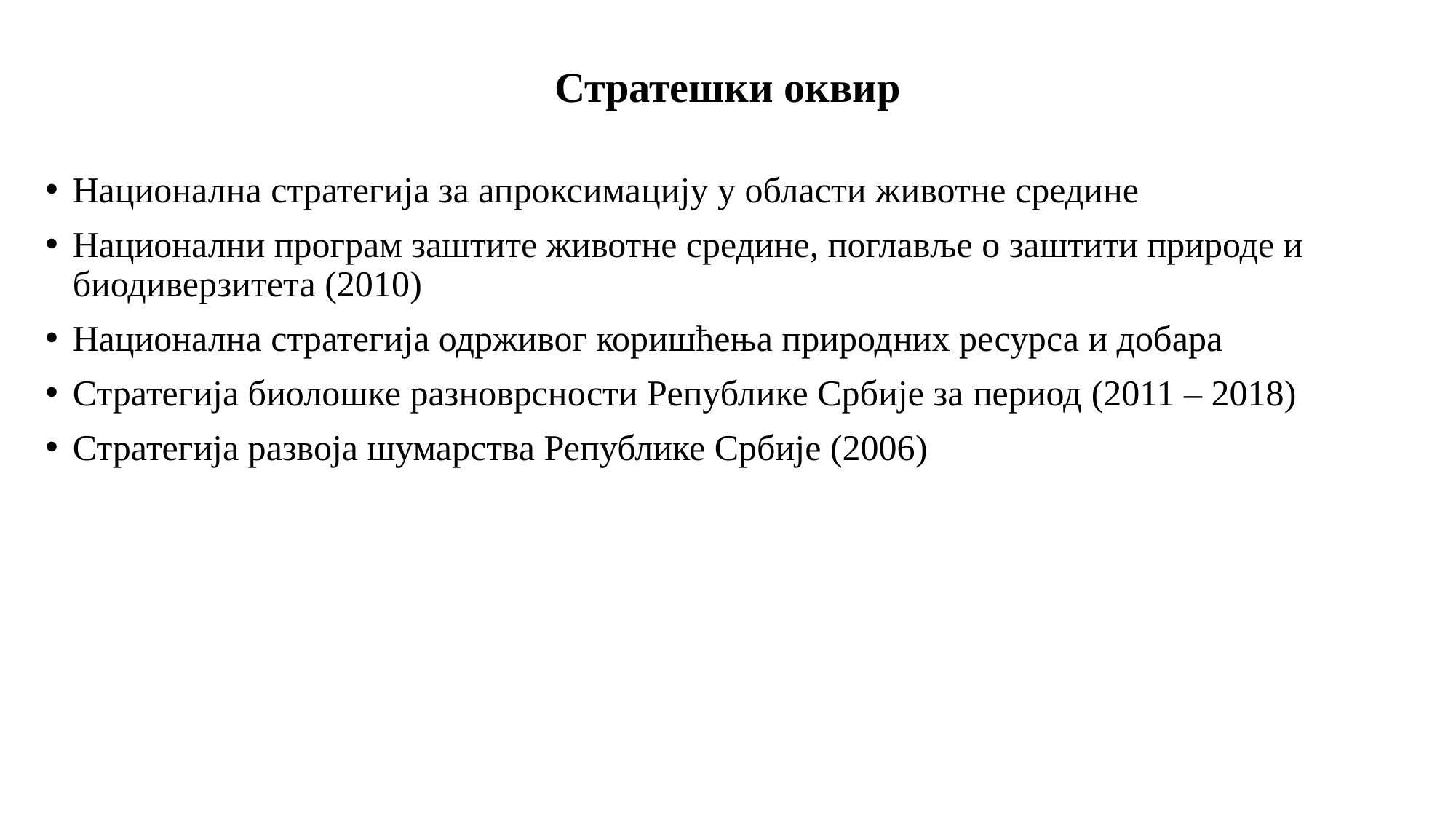

# Стратешки оквир
Национална стратегија за апроксимацију у области животне средине
Национални програм заштите животне средине, поглавље о заштити природе и биодиверзитета (2010)
Национална стратегија одрживог коришћења природних ресурса и добара
Стратегија биолошке разноврсности Републике Србије за период (2011 – 2018)
Стратегија развоја шумарства Републике Србије (2006)